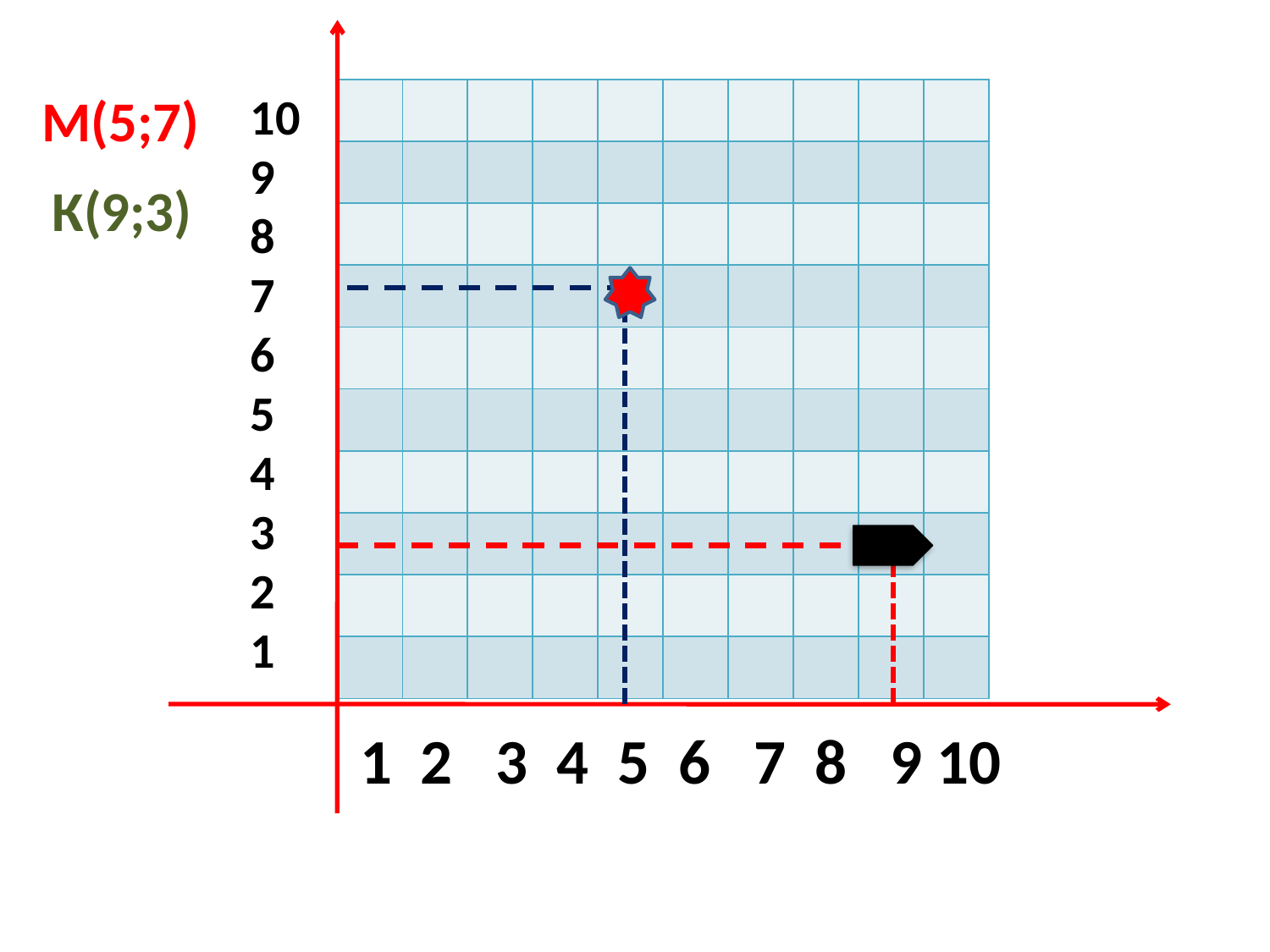

10
9
8
7
6
5
4
3
2
1
1  2   3  4  5  6   7  8   9 10
М(5;7)
|  |  |  |  |  |  |  |  |  |  |
| --- | --- | --- | --- | --- | --- | --- | --- | --- | --- |
|  |  |  |  |  |  |  |  |  |  |
|  |  |  |  |  |  |  |  |  |  |
|  |  |  |  |  |  |  |  |  |  |
|  |  |  |  |  |  |  |  |  |  |
|  |  |  |  |  |  |  |  |  |  |
|  |  |  |  |  |  |  |  |  |  |
|  |  |  |  |  |  |  |  |  |  |
|  |  |  |  |  |  |  |  |  |  |
|  |  |  |  |  |  |  |  |  |  |
К(9;3)